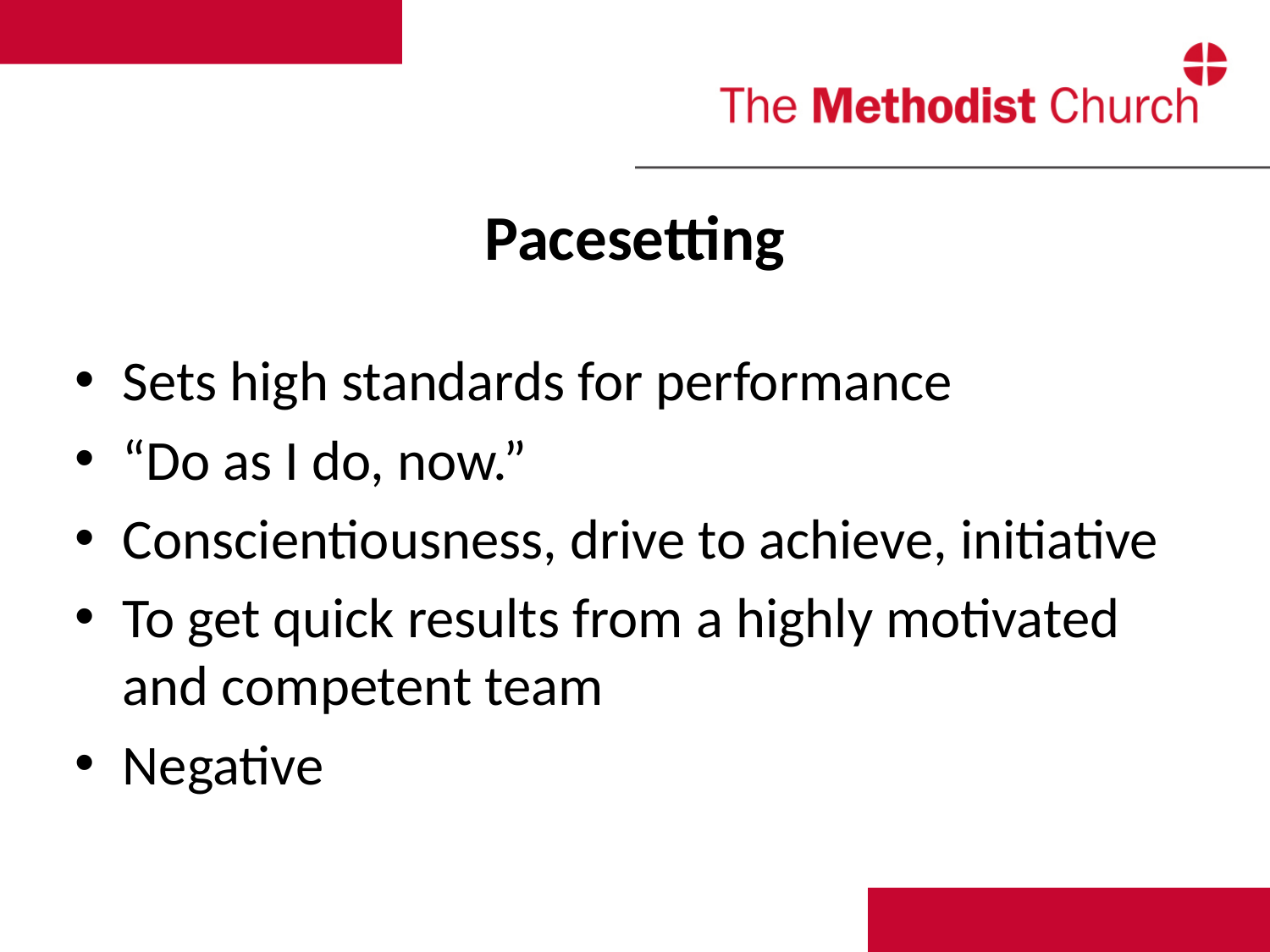

# Pacesetting
Sets high standards for performance
“Do as I do, now.”
Conscientiousness, drive to achieve, initiative
To get quick results from a highly motivated and competent team
Negative